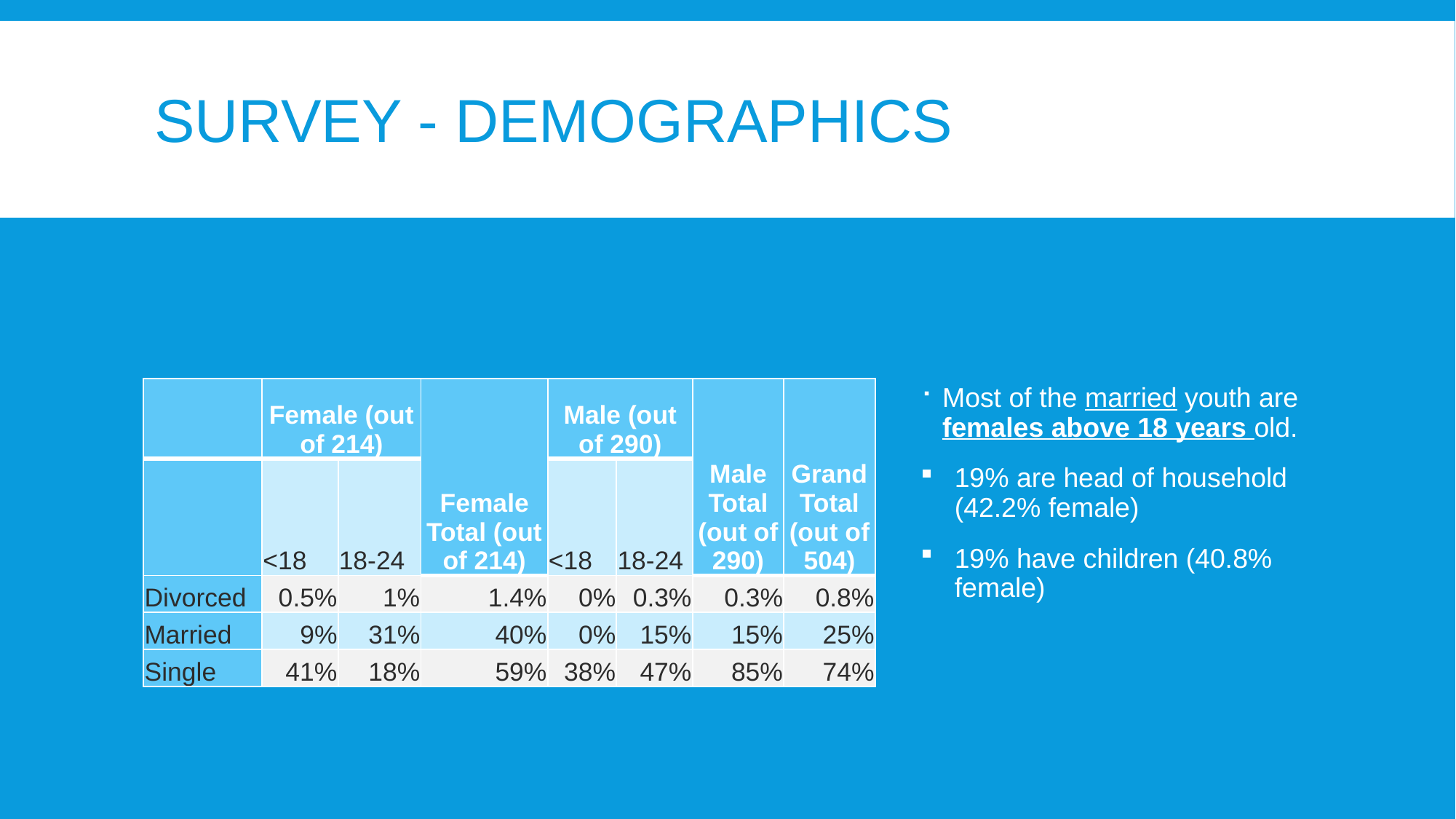

# Survey - Demographics
|  | Female (out of 214) |  | Female Total (out of 214) | Male (out of 290) |  | Male Total (out of 290) | Grand Total (out of 504) |
| --- | --- | --- | --- | --- | --- | --- | --- |
|  | <18 | 18-24 |  | <18 | 18-24 |  |  |
| Divorced | 0.5% | 1% | 1.4% | 0% | 0.3% | 0.3% | 0.8% |
| Married | 9% | 31% | 40% | 0% | 15% | 15% | 25% |
| Single | 41% | 18% | 59% | 38% | 47% | 85% | 74% |
Most of the married youth are females above 18 years old.
19% are head of household (42.2% female)
19% have children (40.8% female)